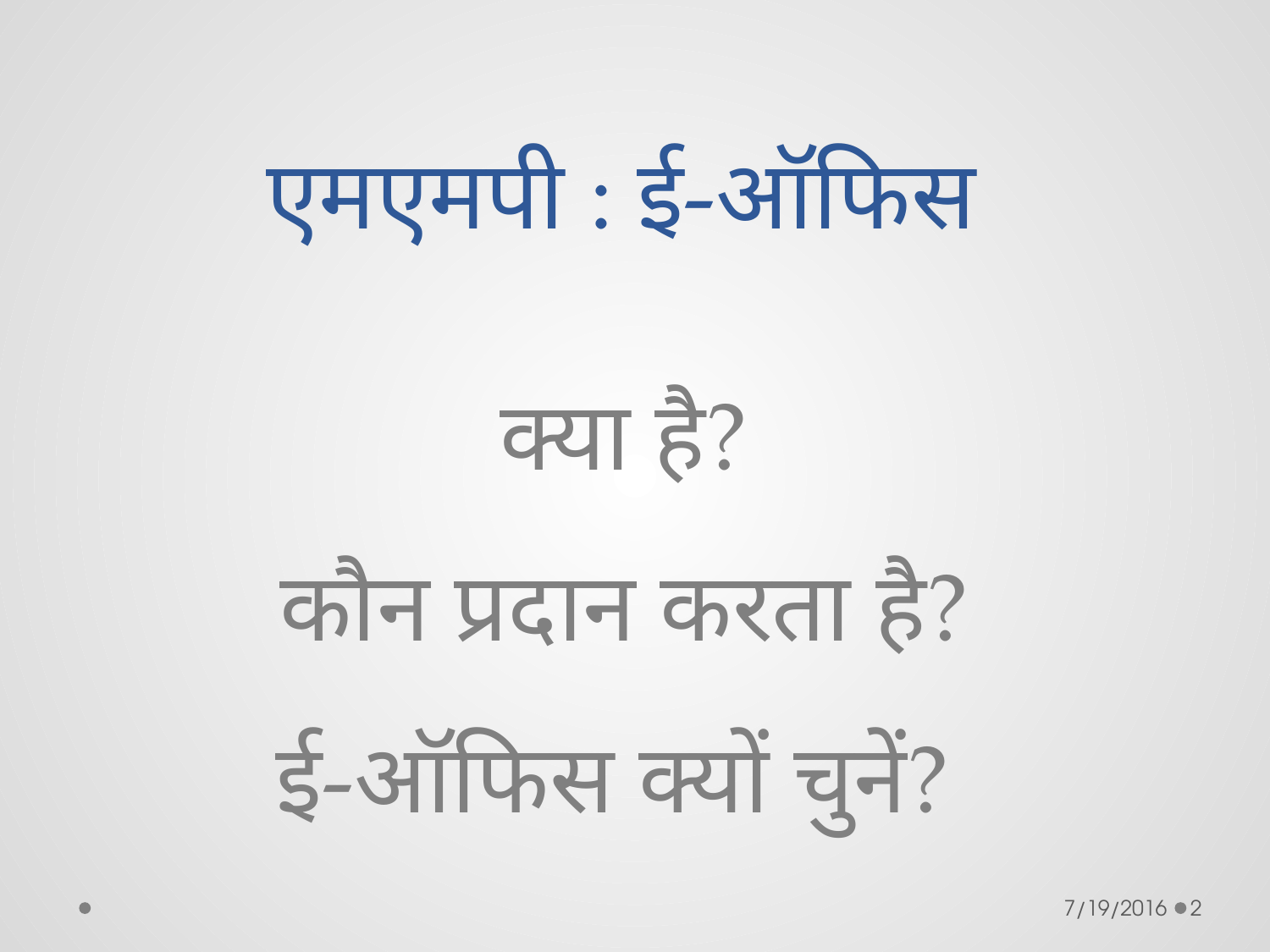

# एमएमपी : ई-ऑफिस
क्या है?
कौन प्रदान करता है?
ई-ऑफिस क्यों चुनें?
7/19/2016
2